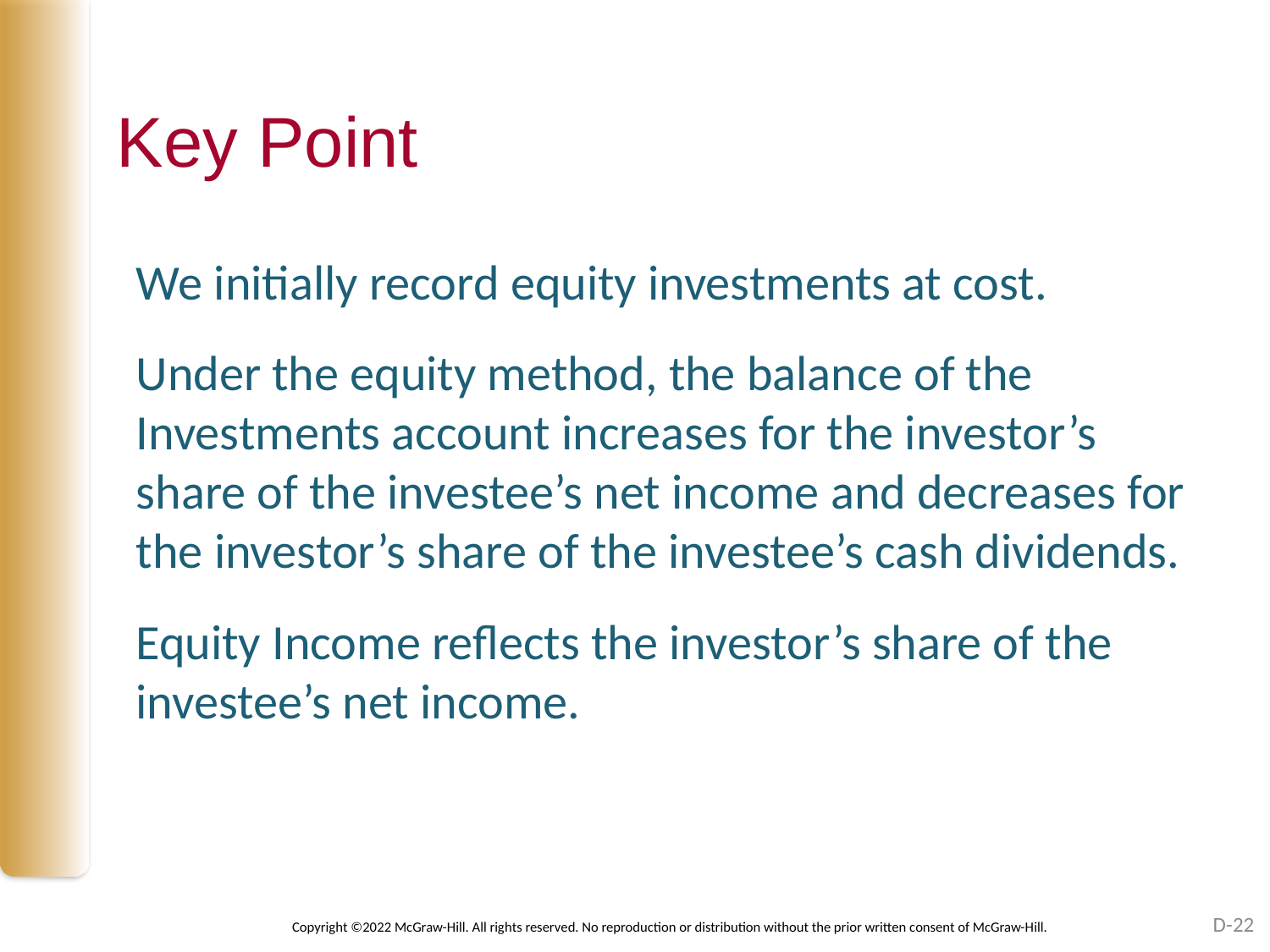

# Key Point
We initially record equity investments at cost.
Under the equity method, the balance of the Investments account increases for the investor’s share of the investee’s net income and decreases for the investor’s share of the investee’s cash dividends.
Equity Income reflects the investor’s share of the investee’s net income.

D-22
Copyright ©2022 McGraw-Hill. All rights reserved. No reproduction or distribution without the prior written consent of McGraw-Hill.